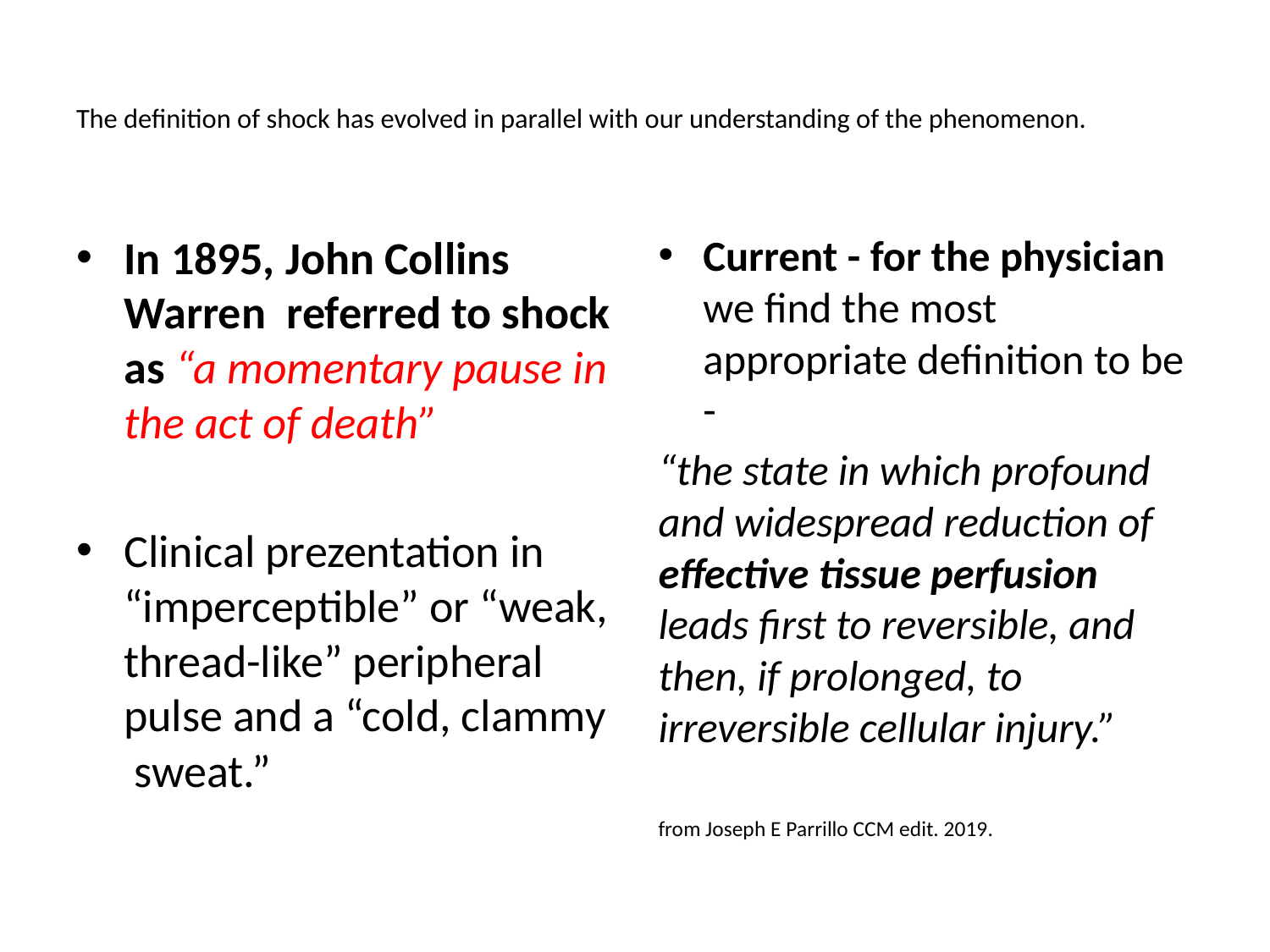

# The definition of shock has evolved in parallel with our understanding of the phenomenon.
In 1895, John Collins Warren  referred to shock as “a momentary pause in the act of death”

Clinical prezentation in “imperceptible” or “weak, thread-like” peripheral pulse and a “cold, clammy  sweat.”
Current - for the physician we find the most appropriate definition to be -
“the state in which profound and widespread reduction of effective tissue perfusion leads first to reversible, and then, if prolonged, to irreversible cellular injury.”

from Joseph E Parrillo CCM edit. 2019.